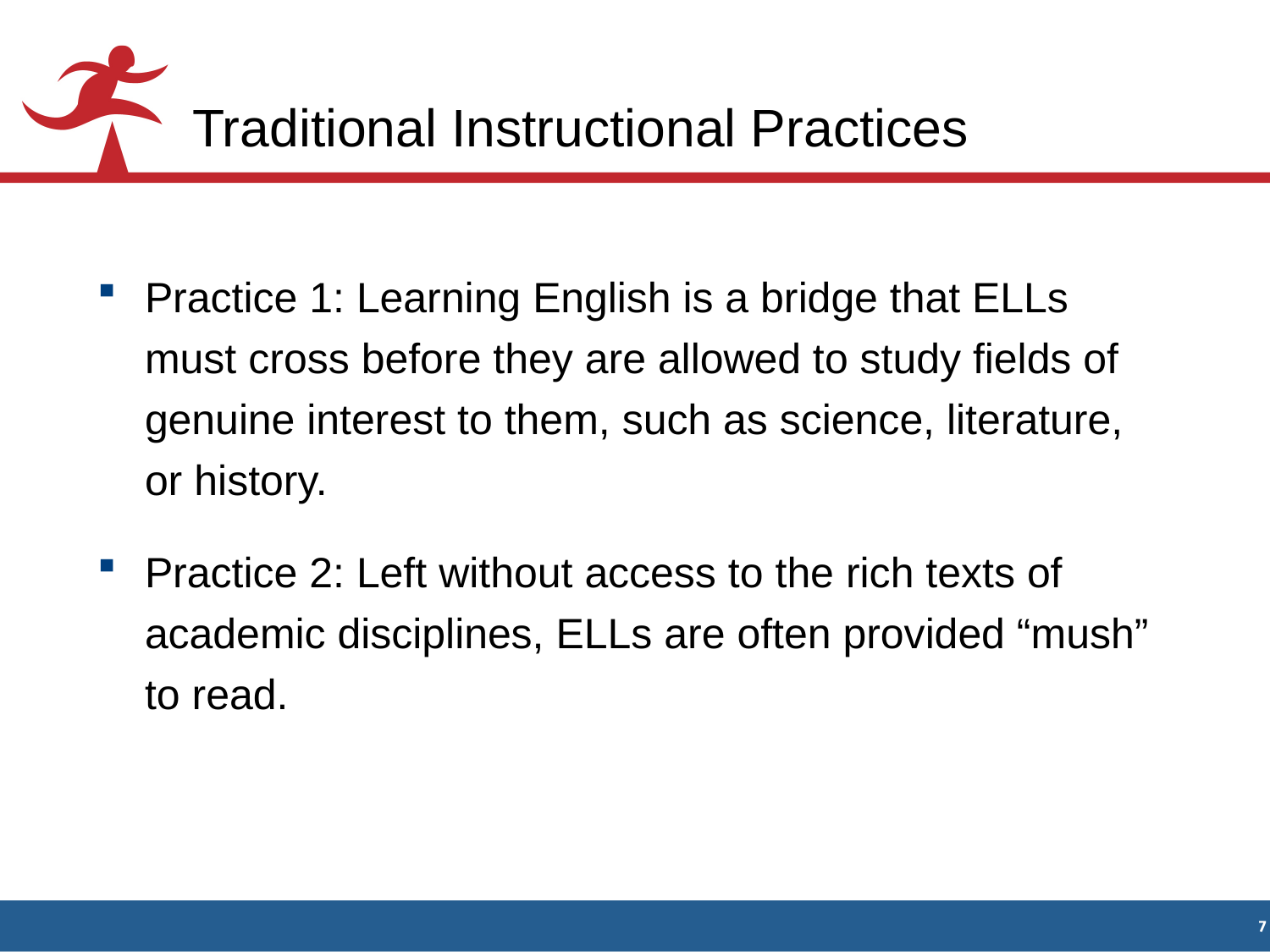

# Traditional Instructional Practices
Practice 1: Learning English is a bridge that ELLs must cross before they are allowed to study fields of genuine interest to them, such as science, literature, or history.
Practice 2: Left without access to the rich texts of academic disciplines, ELLs are often provided “mush” to read.